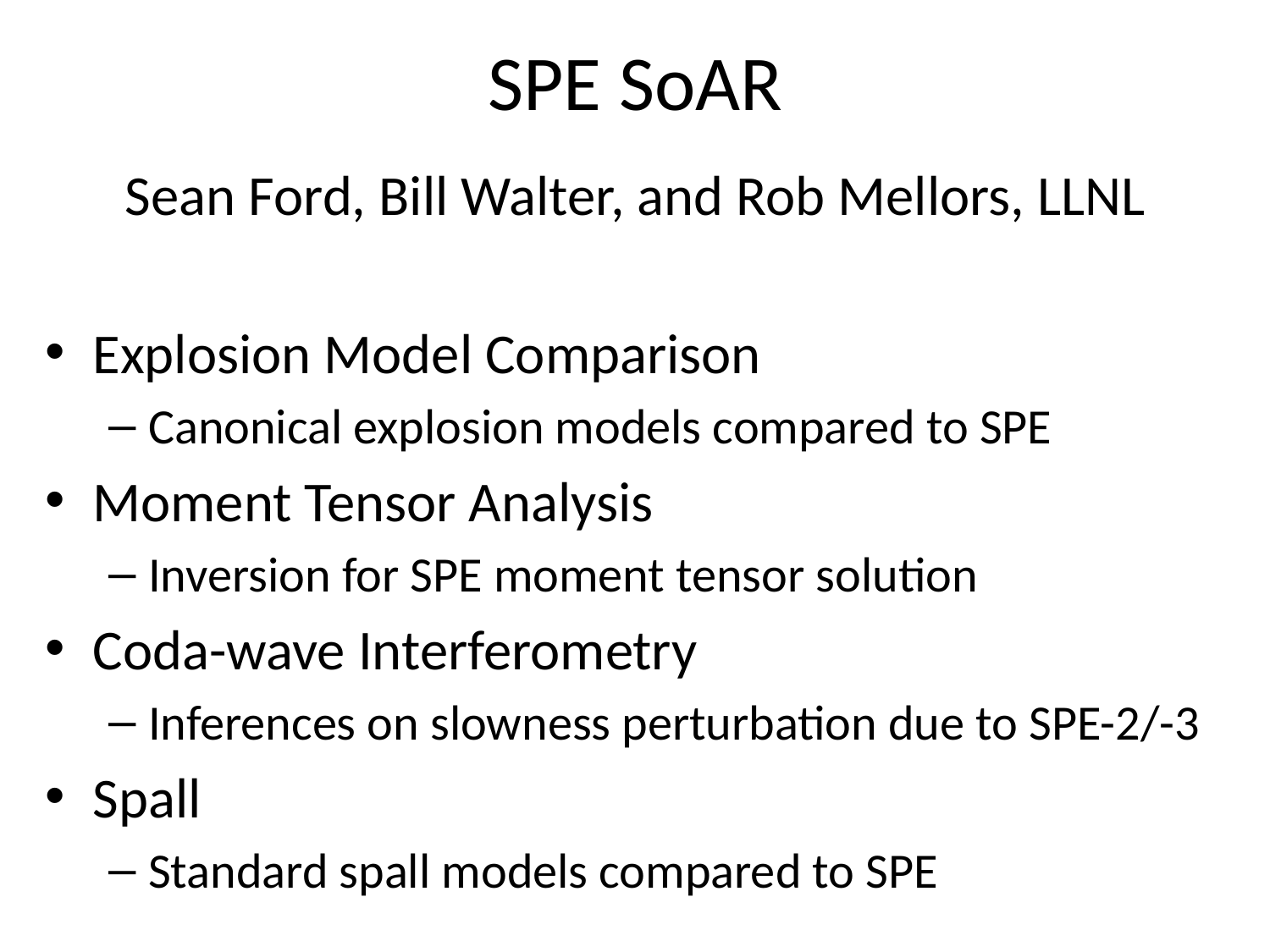

# SPE SoAR
Sean Ford, Bill Walter, and Rob Mellors, LLNL

Explosion Model Comparison
Canonical explosion models compared to SPE
Moment Tensor Analysis
Inversion for SPE moment tensor solution
Coda-wave Interferometry
Inferences on slowness perturbation due to SPE-2/-3
Spall
Standard spall models compared to SPE